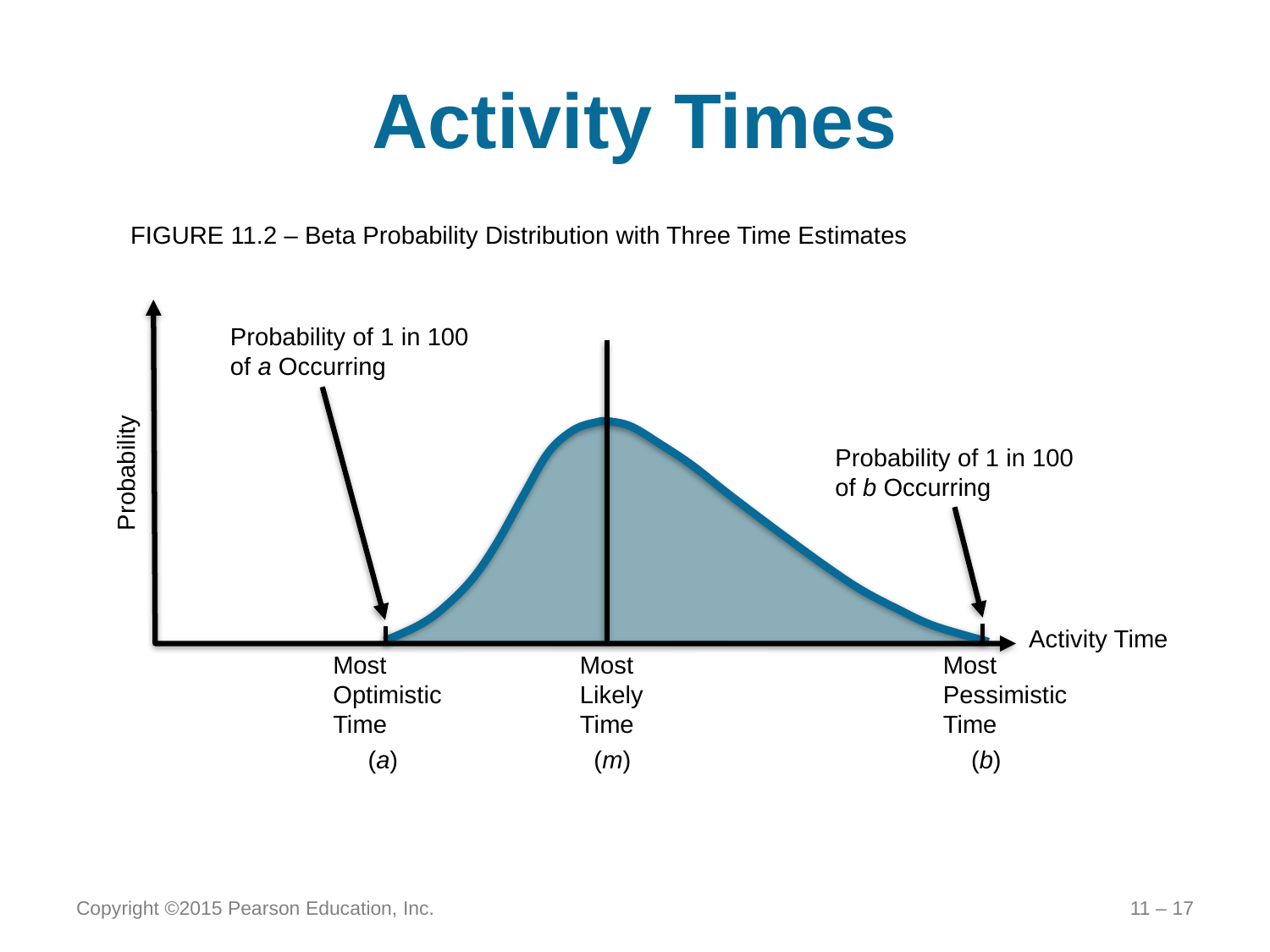

# Activity Times
FIGURE 11.2 – Beta Probability Distribution with Three Time Estimates

Probability
Activity Time
Most
Optimistic
Time
     (a)
Most
Likely
Time
  (m)
Most
Pessimistic
Time
    (b)
Probability of 1 in 100
of a Occurring
Probability of 1 in 100
of b Occurring
Copyright ©2015 Pearson Education, Inc.
11 – 17